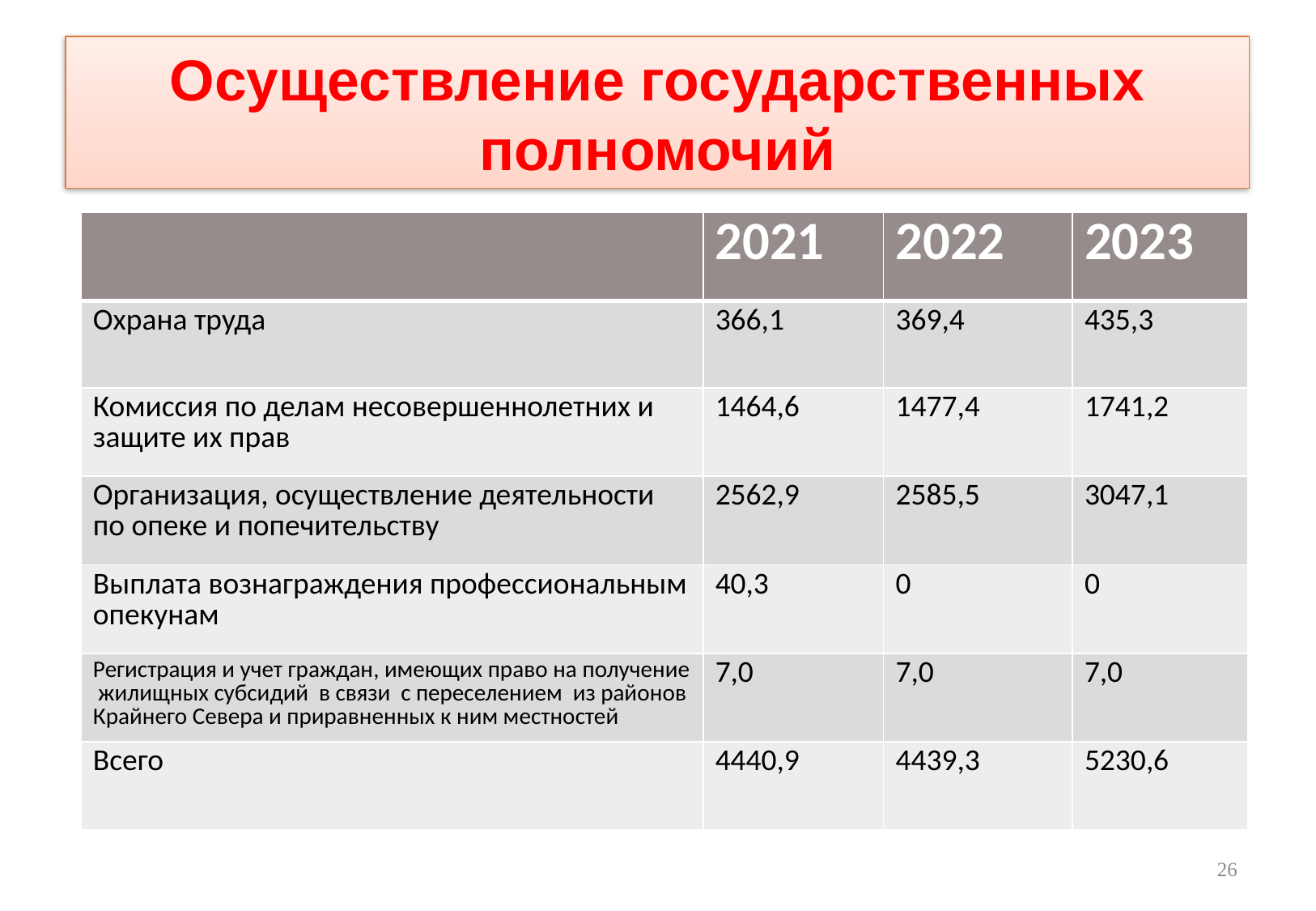

# Осуществление государственных полномочий
|  | 2021 | 2022 | 2023 |
| --- | --- | --- | --- |
| Охрана труда | 366,1 | 369,4 | 435,3 |
| Комиссия по делам несовершеннолетних и защите их прав | 1464,6 | 1477,4 | 1741,2 |
| Организация, осуществление деятельности по опеке и попечительству | 2562,9 | 2585,5 | 3047,1 |
| Выплата вознаграждения профессиональным опекунам | 40,3 | 0 | 0 |
| Регистрация и учет граждан, имеющих право на получение жилищных субсидий в связи с переселением из районов Крайнего Севера и приравненных к ним местностей | 7,0 | 7,0 | 7,0 |
| Всего | 4440,9 | 4439,3 | 5230,6 |
26